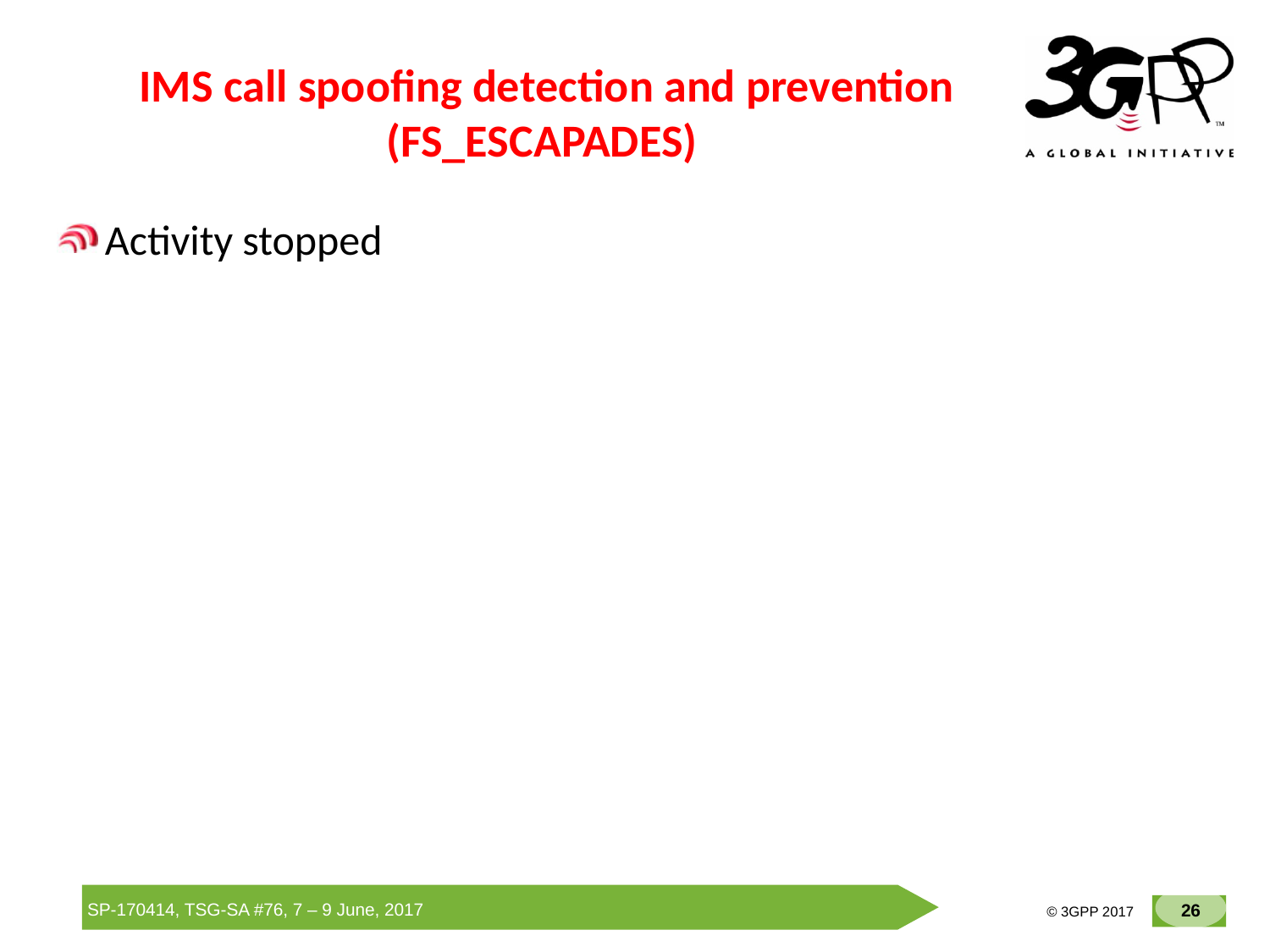

# IMS call spoofing detection and prevention (FS_ESCAPADES)
Activity stopped